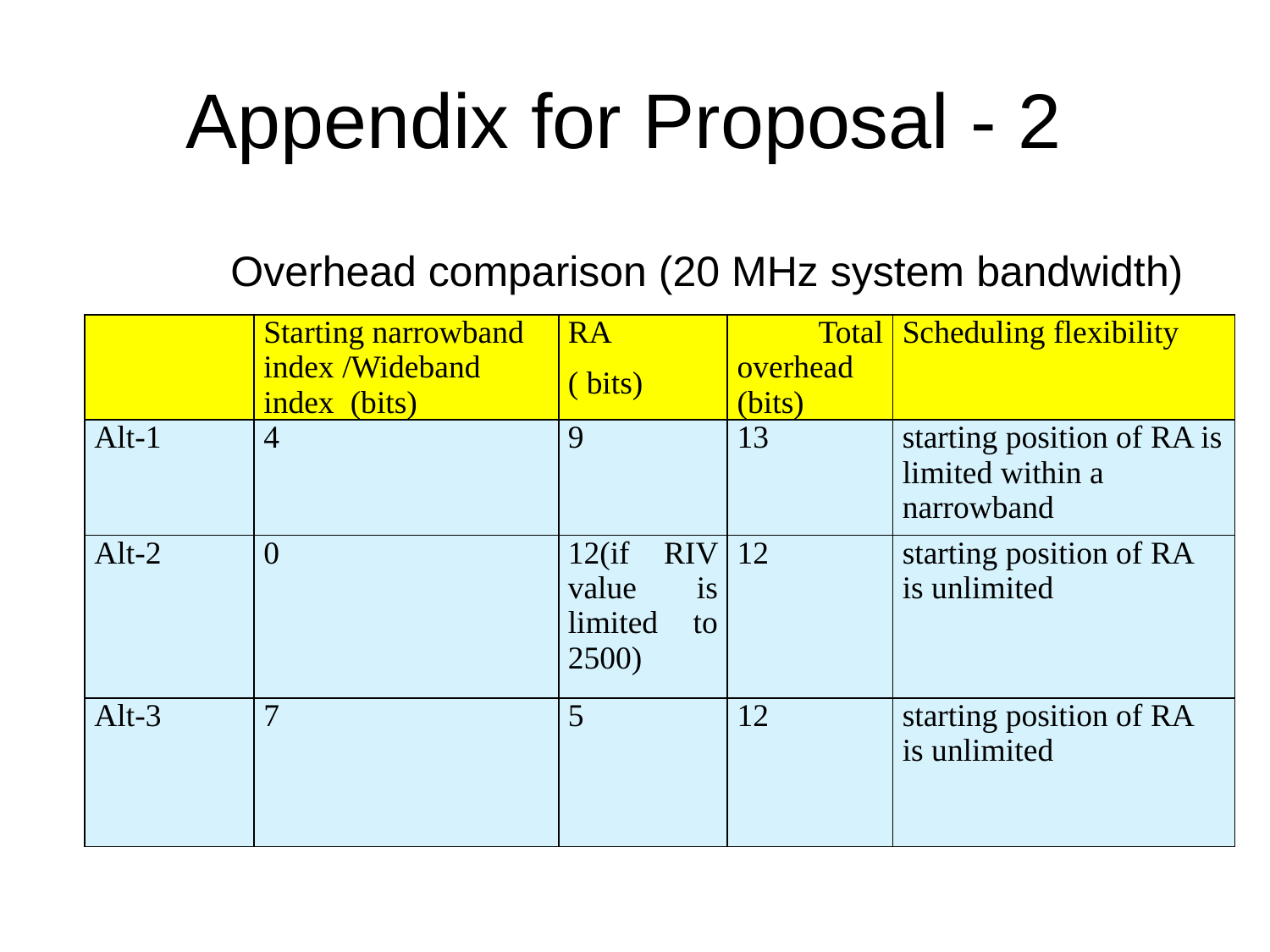

# Appendix for Proposal - 2
Overhead comparison (20 MHz system bandwidth)
|  | Starting narrowband index /Wideband index (bits) | RA ( bits) | Total overhead (bits) | Scheduling flexibility |
| --- | --- | --- | --- | --- |
| Alt-1 | 4 | 9 | 13 | starting position of RA is limited within a narrowband |
| Alt-2 | 0 | 12(if RIV value is limited to 2500) | 12 | starting position of RA is unlimited |
| Alt-3 | 7 | 5 | 12 | starting position of RA is unlimited |